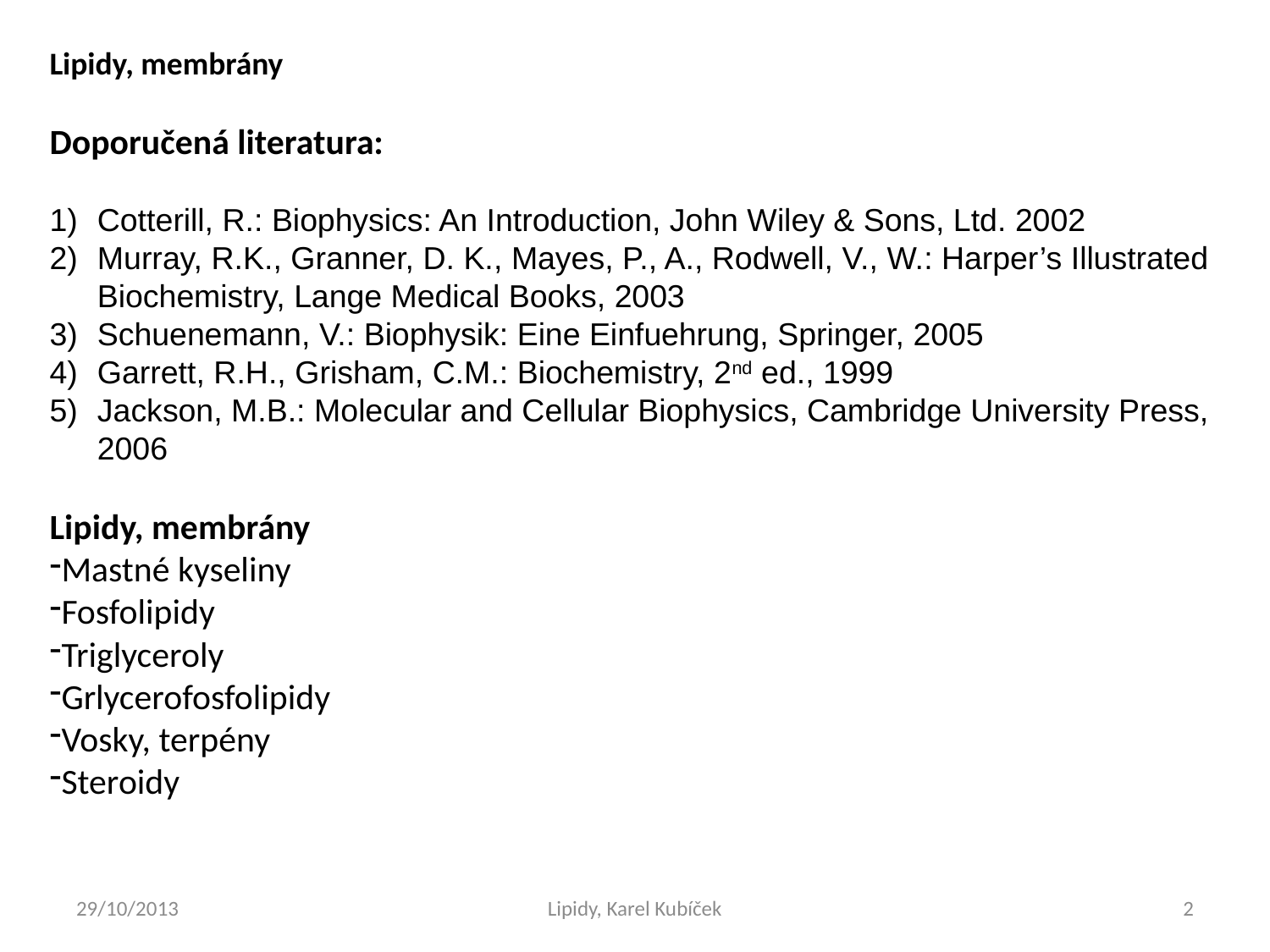

Lipidy, membrány

Doporučená literatura:

Cotterill, R.: Biophysics: An Introduction, John Wiley & Sons, Ltd. 2002
Murray, R.K., Granner, D. K., Mayes, P., A., Rodwell, V., W.: Harper’s Illustrated Biochemistry, Lange Medical Books, 2003
Schuenemann, V.: Biophysik: Eine Einfuehrung, Springer, 2005
Garrett, R.H., Grisham, C.M.: Biochemistry, 2nd ed., 1999
Jackson, M.B.: Molecular and Cellular Biophysics, Cambridge University Press, 2006

Lipidy, membrány
Mastné kyseliny
Fosfolipidy
Triglyceroly
Grlycerofosfolipidy
Vosky, terpény
Steroidy
29/10/2013
Lipidy, Karel Kubíček
2